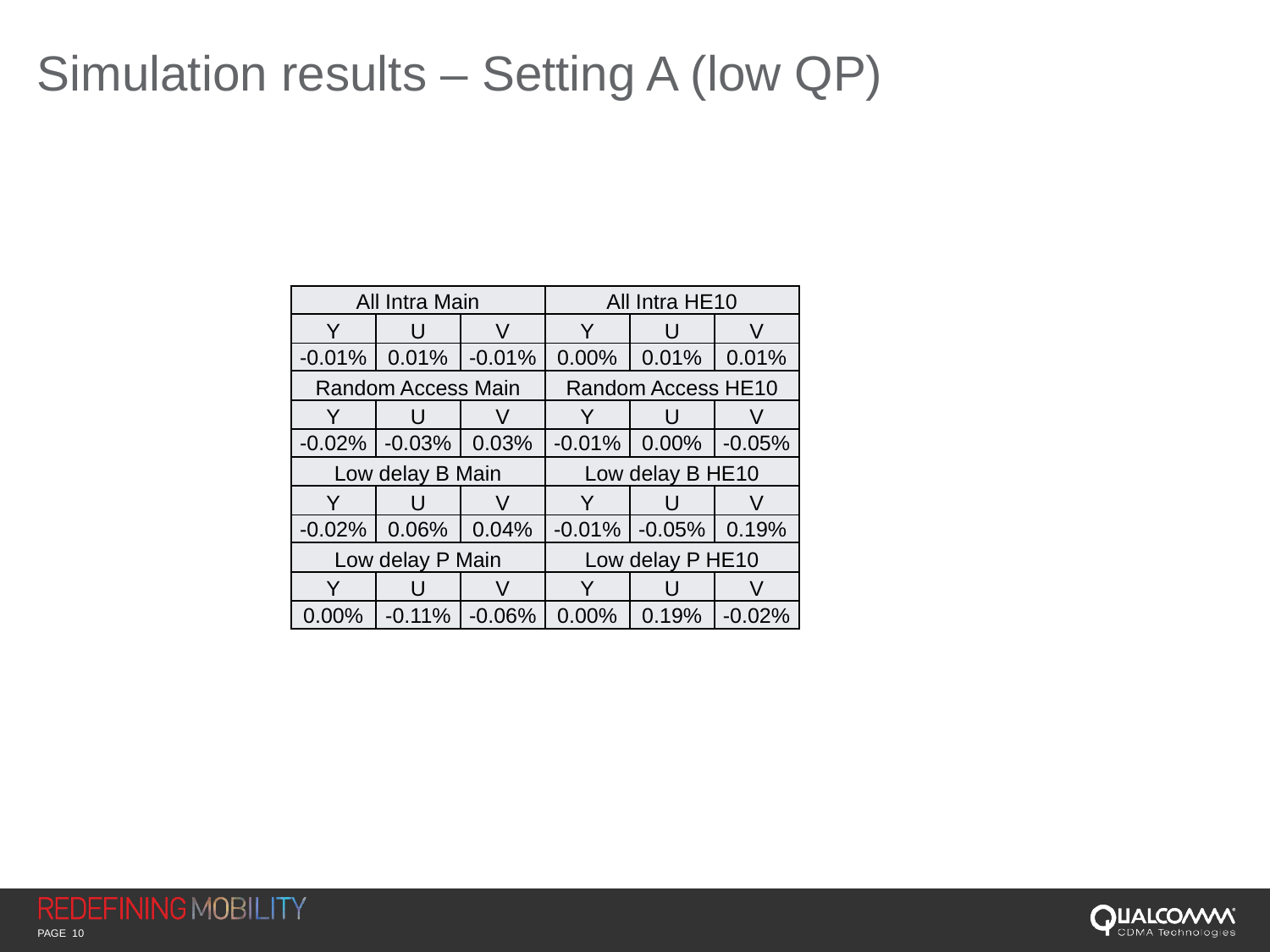

# Simulation results – Setting A (low QP)
| All Intra Main |  |  | All Intra HE10 |  |  |
| --- | --- | --- | --- | --- | --- |
| Y | U | V | Y | U | V |
| -0.01% | 0.01% | -0.01% | 0.00% | 0.01% | 0.01% |
| Random Access Main |  |  | Random Access HE10 |  |  |
| Y | U | V | Y | U | V |
| -0.02% | -0.03% | 0.03% | -0.01% | 0.00% | -0.05% |
| Low delay B Main |  |  | Low delay B HE10 |  |  |
| Y | U | V | Y | U | V |
| -0.02% | 0.06% | 0.04% | -0.01% | -0.05% | 0.19% |
| Low delay P Main |  |  | Low delay P HE10 |  |  |
| Y | U | V | Y | U | V |
| 0.00% | -0.11% | -0.06% | 0.00% | 0.19% | -0.02% |